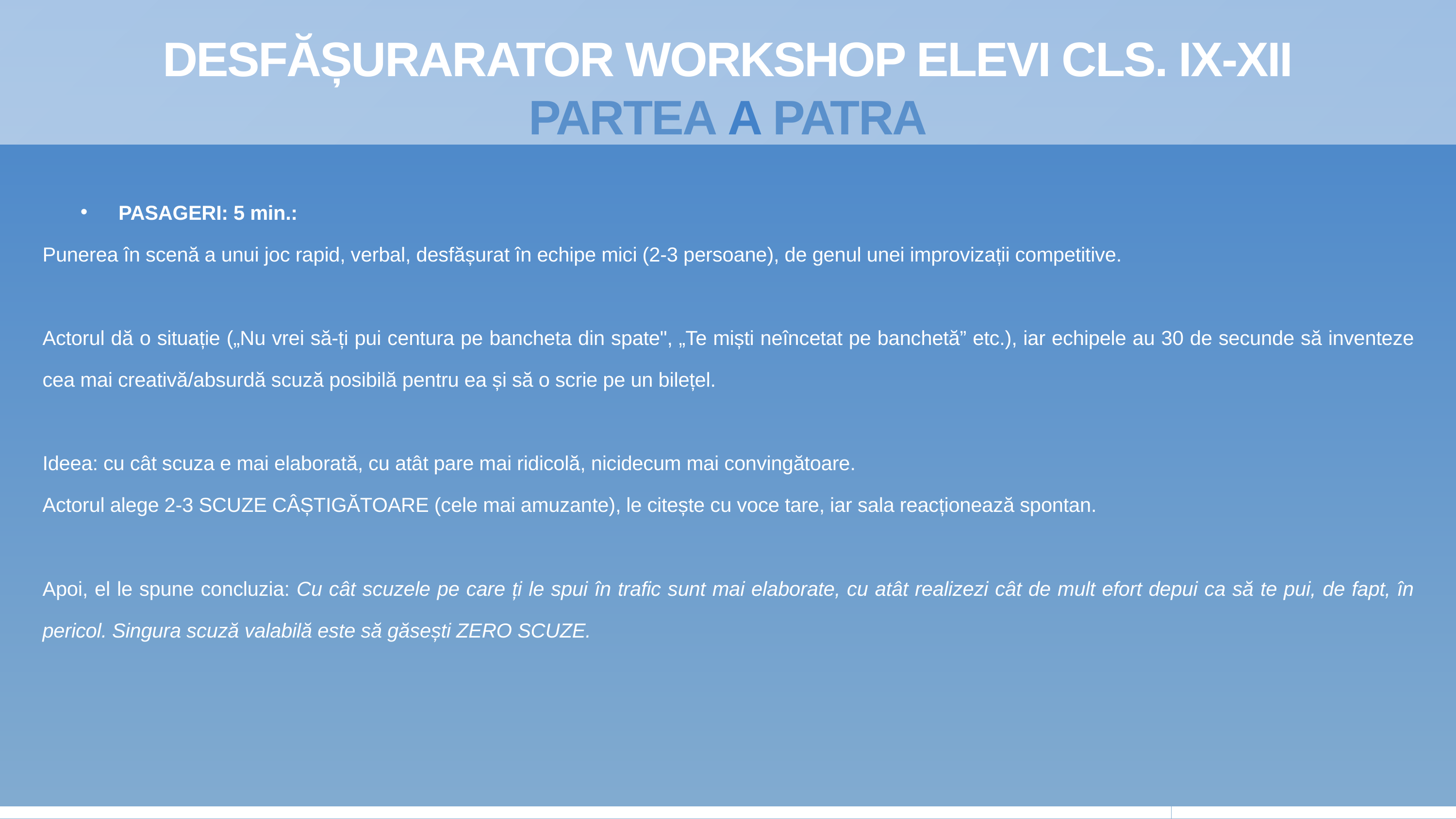

DESFĂȘURARATOR WORKSHOP ELEVI CLS. IX-XII
PARTEA A PATRA
PASAGERI: 5 min.:
Punerea în scenă a unui joc rapid, verbal, desfășurat în echipe mici (2-3 persoane), de genul unei improvizații competitive.

Actorul dă o situație („Nu vrei să-ți pui centura pe bancheta din spate", „Te miști neîncetat pe banchetă” etc.), iar echipele au 30 de secunde să inventeze cea mai creativă/absurdă scuză posibilă pentru ea și să o scrie pe un bilețel.

Ideea: cu cât scuza e mai elaborată, cu atât pare mai ridicolă, nicidecum mai convingătoare.
Actorul alege 2-3 SCUZE CÂȘTIGĂTOARE (cele mai amuzante), le citește cu voce tare, iar sala reacționează spontan.

Apoi, el le spune concluzia: Cu cât scuzele pe care ți le spui în trafic sunt mai elaborate, cu atât realizezi cât de mult efort depui ca să te pui, de fapt, în pericol. Singura scuză valabilă este să găsești ZERO SCUZE.